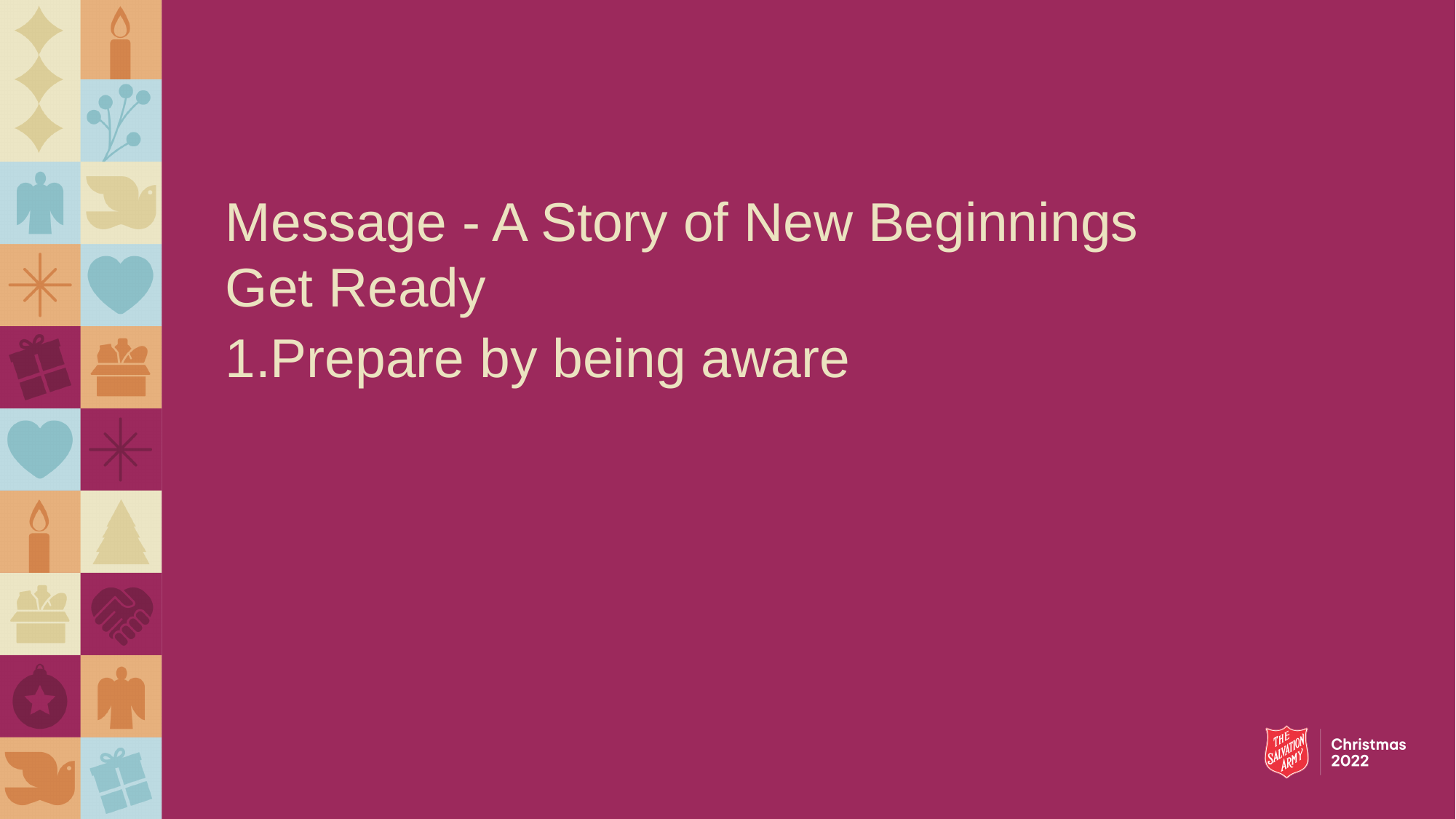

Message - A Story of New Beginnings
Get Ready
Prepare by being aware